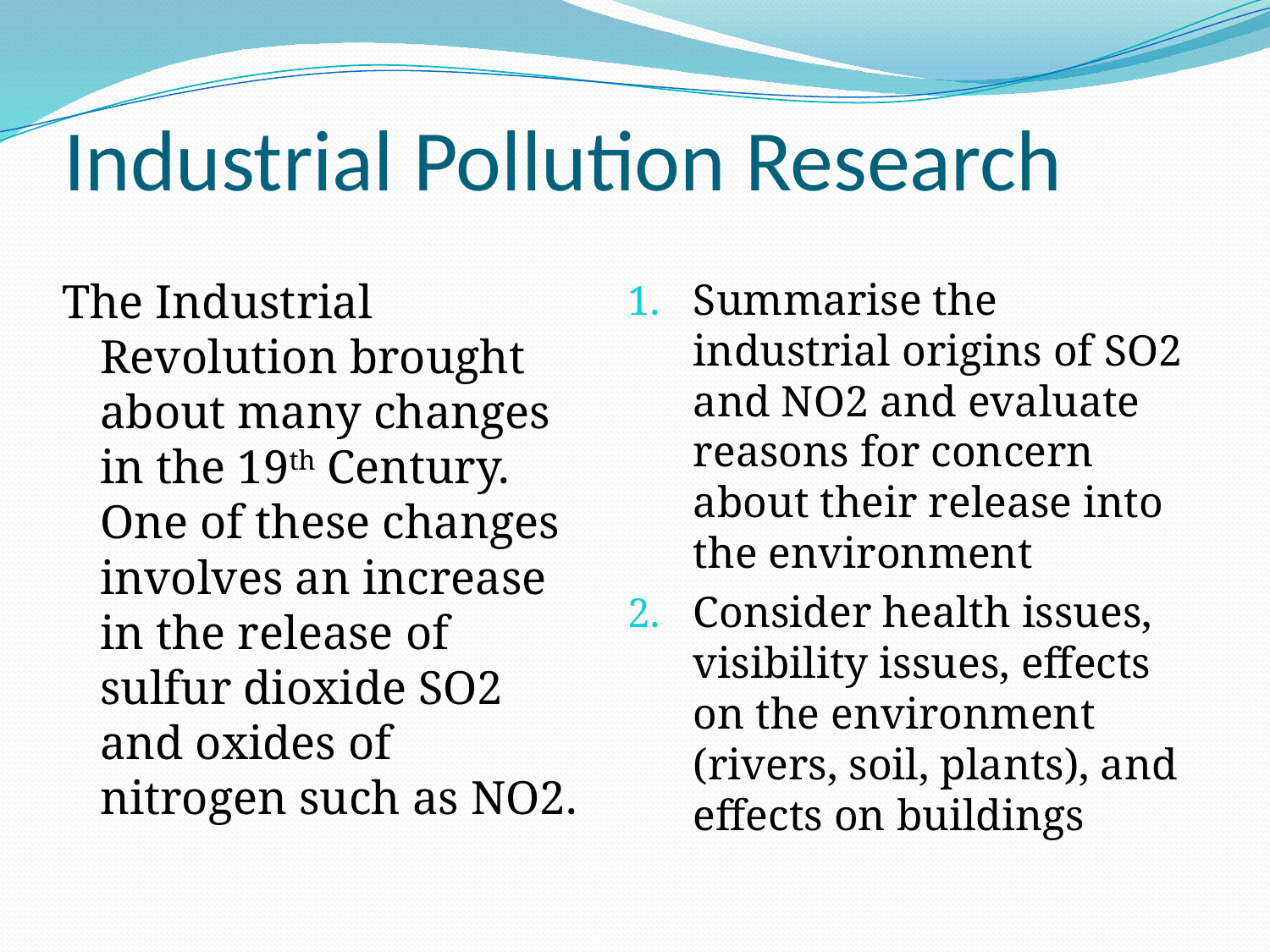

# Industrial Pollution Research
The Industrial Revolution brought about many changes in the 19th Century. One of these changes involves an increase in the release of sulfur dioxide SO2 and oxides of nitrogen such as NO2.
Summarise the industrial origins of SO2 and NO2 and evaluate reasons for concern about their release into the environment
Consider health issues, visibility issues, effects on the environment (rivers, soil, plants), and effects on buildings